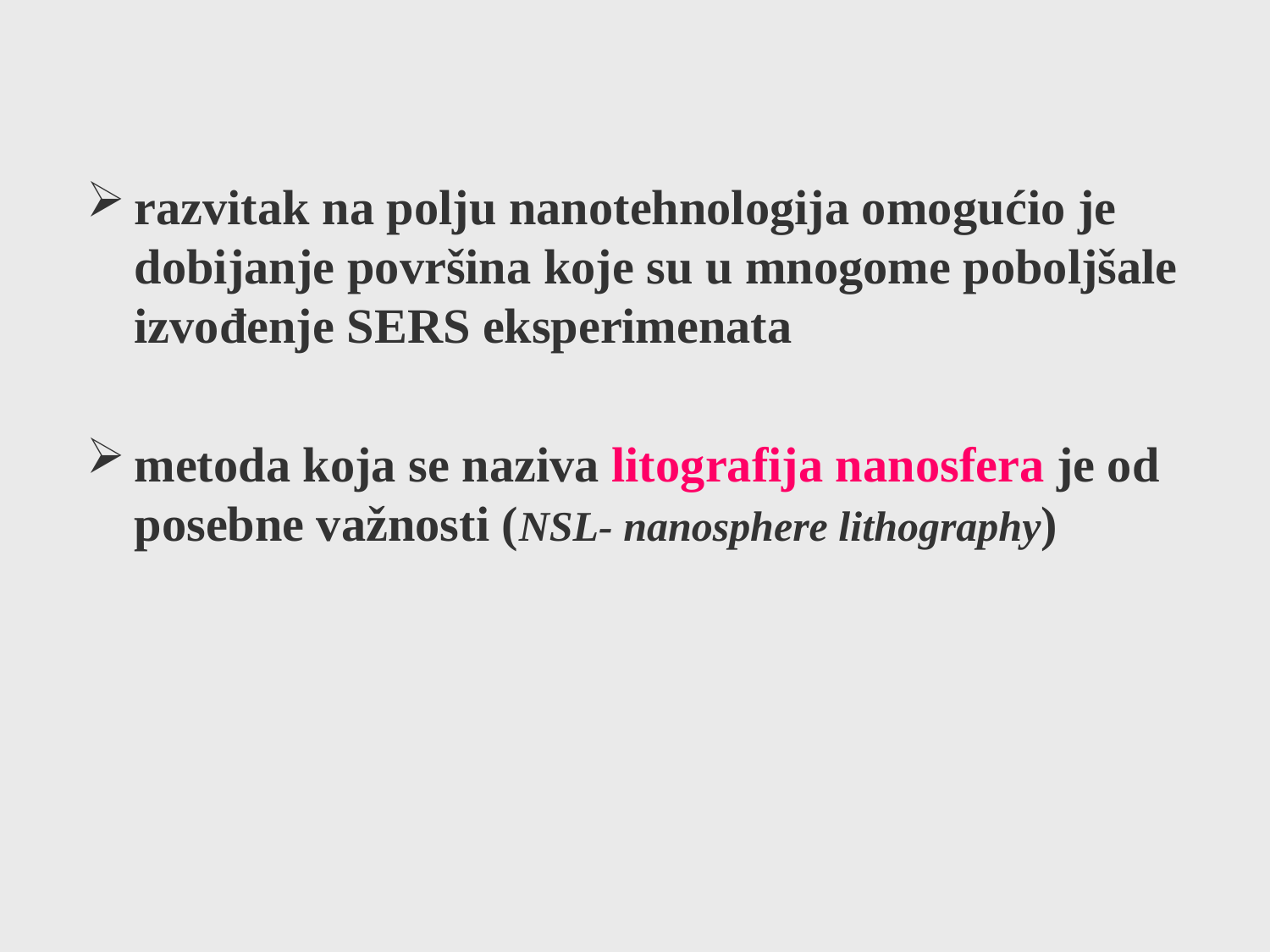

razvitak na polju nanotehnologija omogućio je dobijanje površina koje su u mnogome poboljšale izvođenje SERS eksperimenata

metoda koja se naziva litografija nanosfera je od posebne važnosti (NSL- nanosphere lithography)